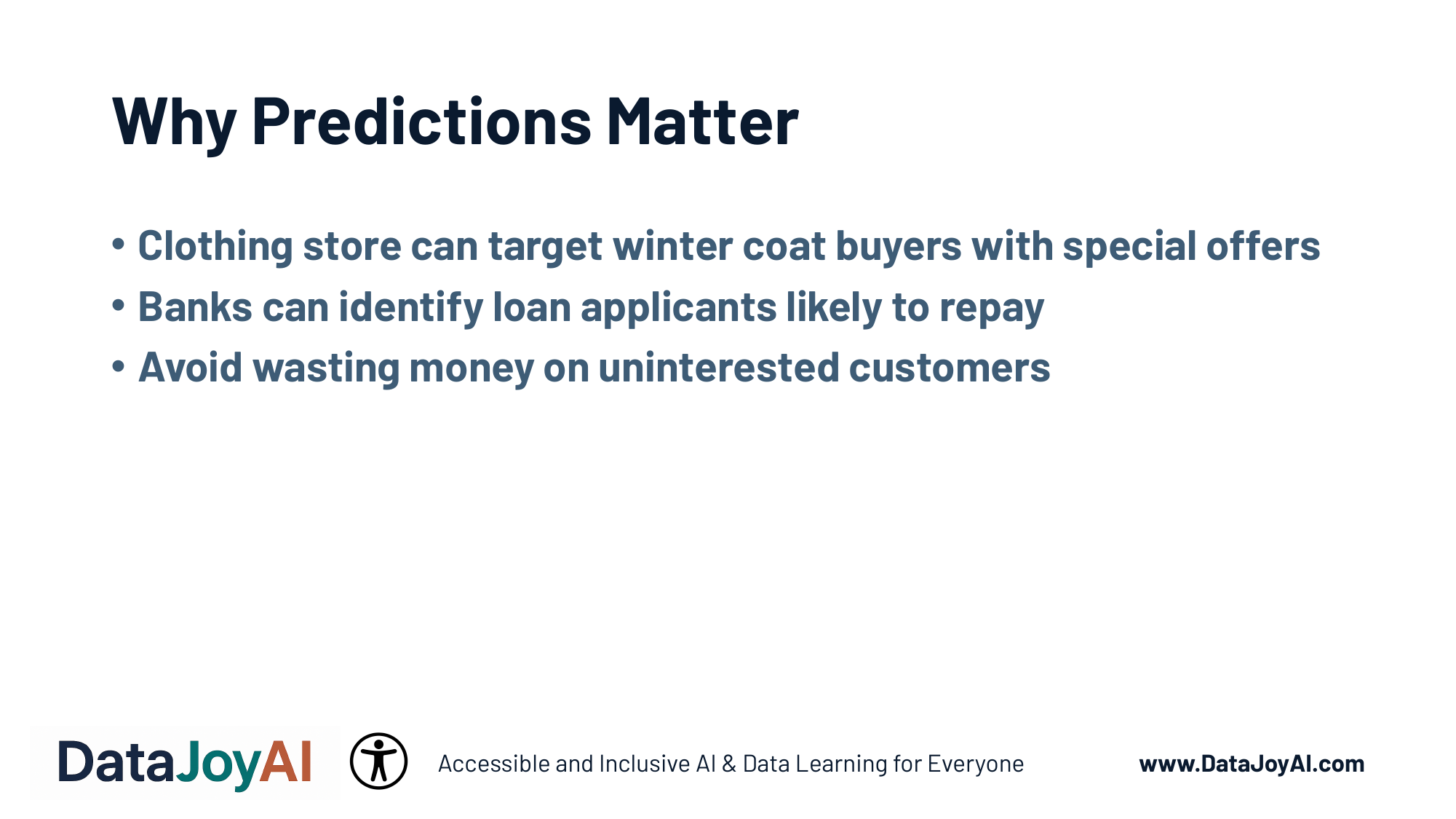

# Why Predictions Matter
Clothing store can target winter coat buyers with special offers
Banks can identify loan applicants likely to repay
Avoid wasting money on uninterested customers